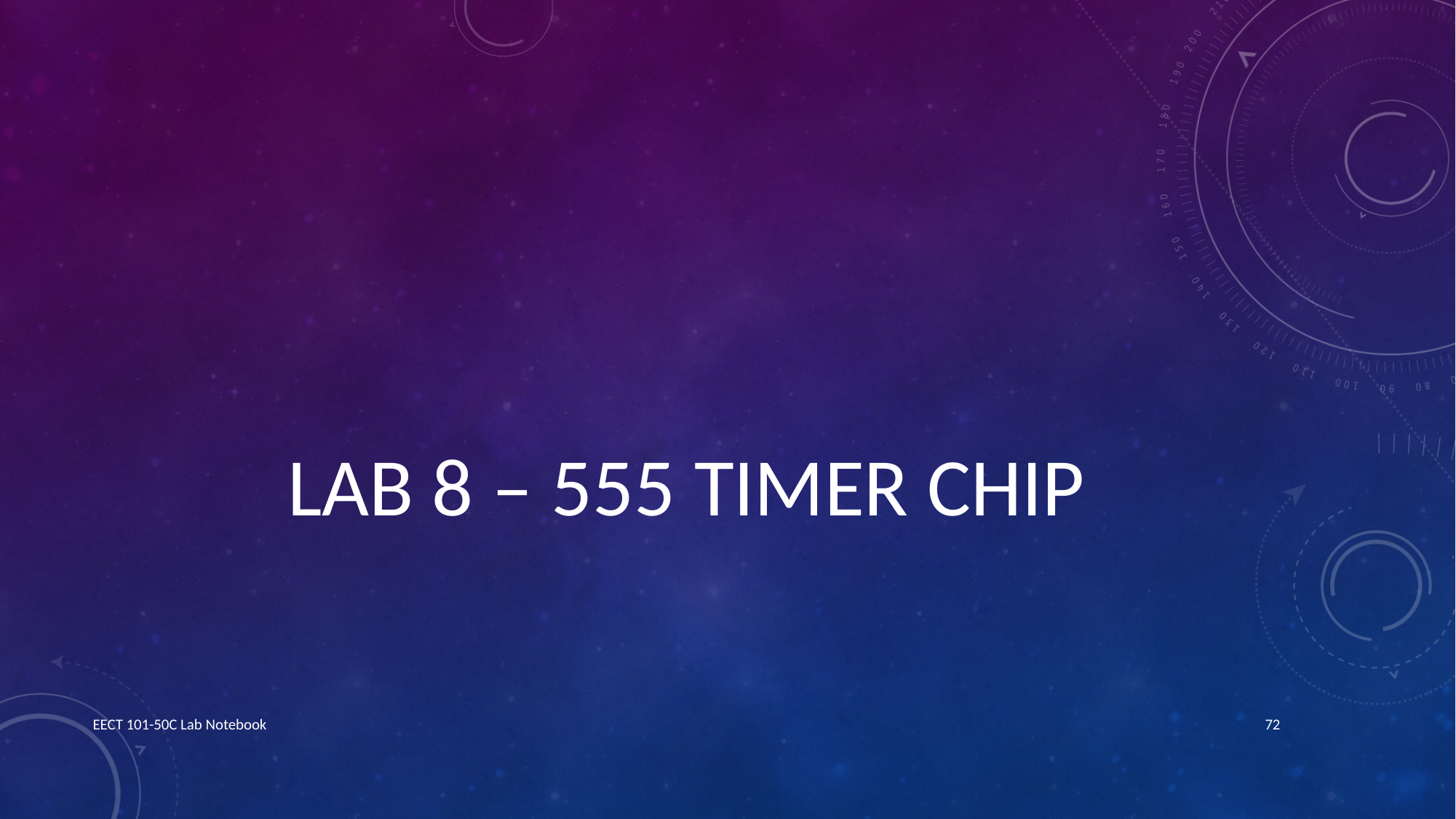

# Lab 8 – 555 Timer chip
EECT 101-50C Lab Notebook
72